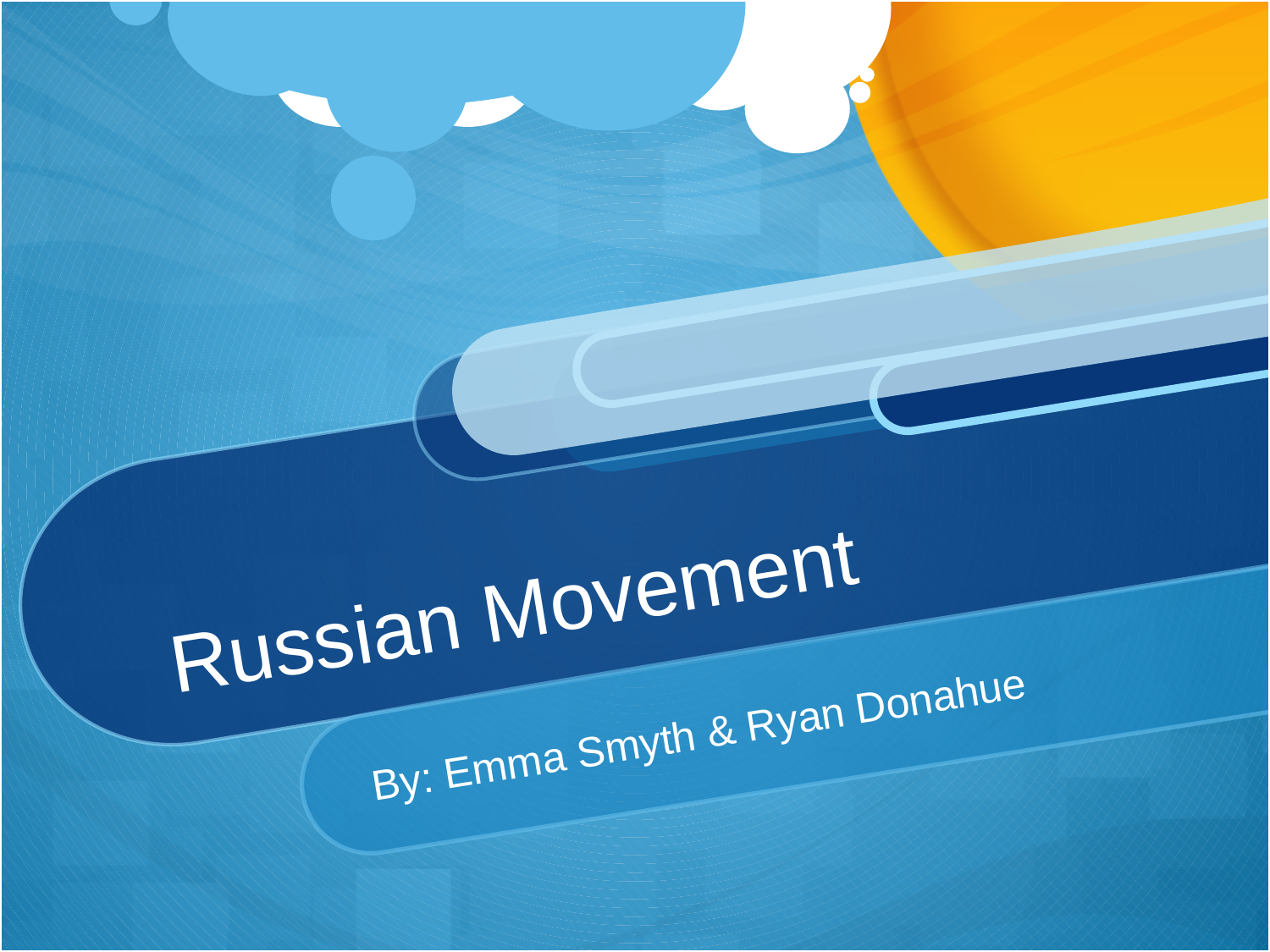

# Russian Movement
By: Emma Smyth & Ryan Donahue